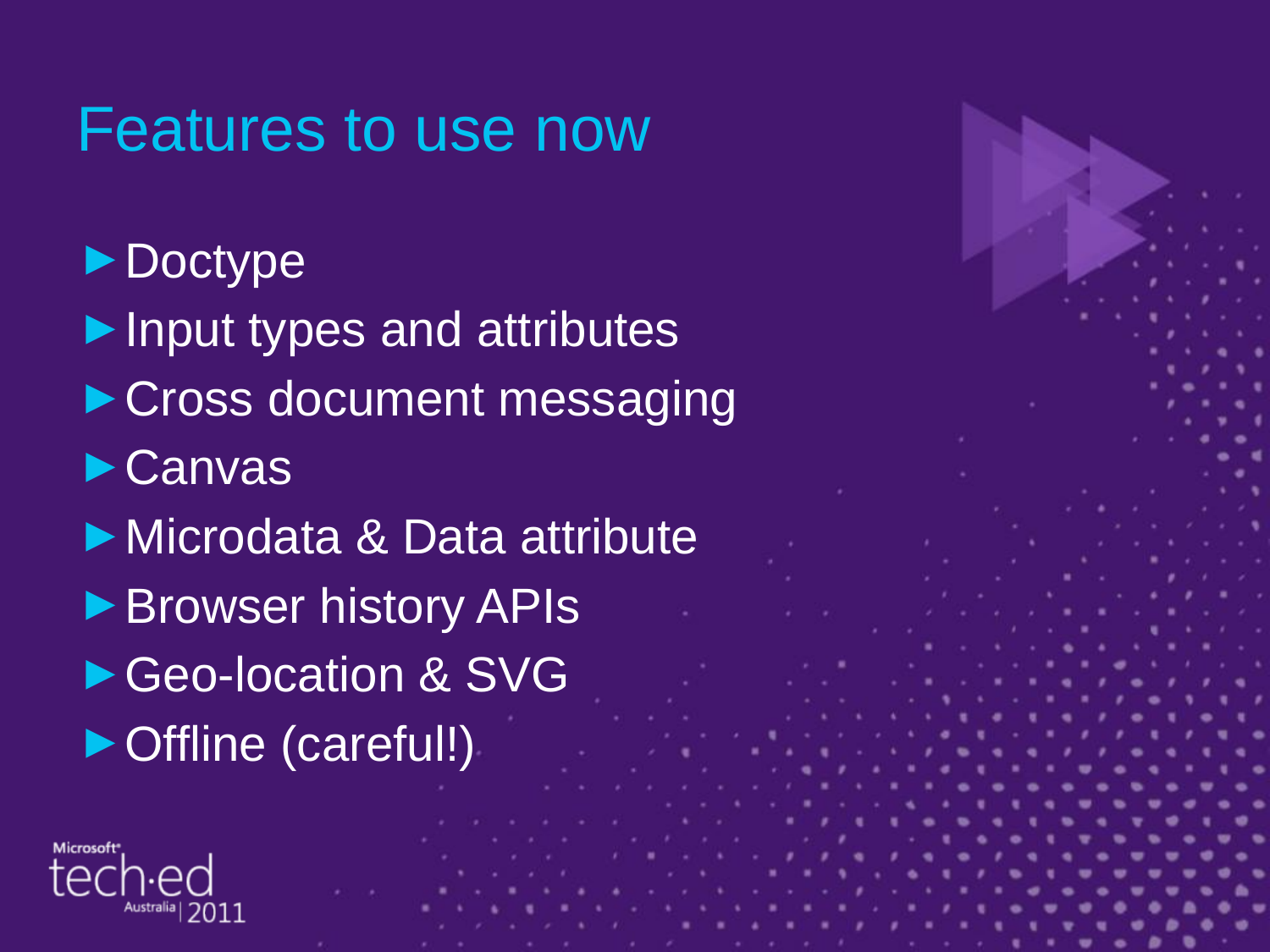

# Features to use now
Doctype
Input types and attributes
Cross document messaging
Canvas
Microdata & Data attribute
Browser history APIs
Geo-location & SVG
Offline (careful!)